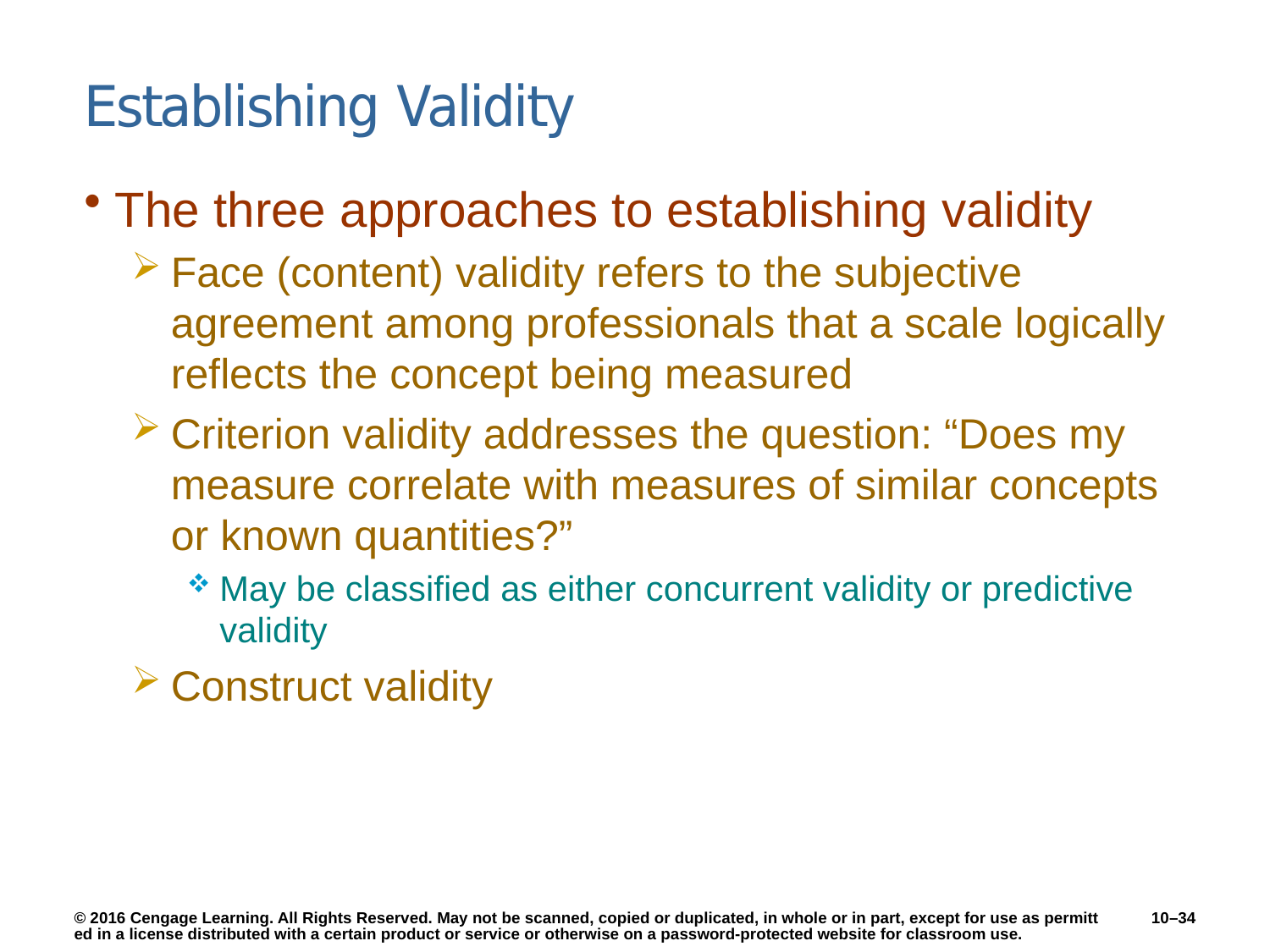

# Establishing Validity
The three approaches to establishing validity
Face (content) validity refers to the subjective agreement among professionals that a scale logically reflects the concept being measured
Criterion validity addresses the question: “Does my measure correlate with measures of similar concepts or known quantities?”
May be classified as either concurrent validity or predictive validity
Construct validity
10–34
© 2016 Cengage Learning. All Rights Reserved. May not be scanned, copied or duplicated, in whole or in part, except for use as permitted in a license distributed with a certain product or service or otherwise on a password-protected website for classroom use.